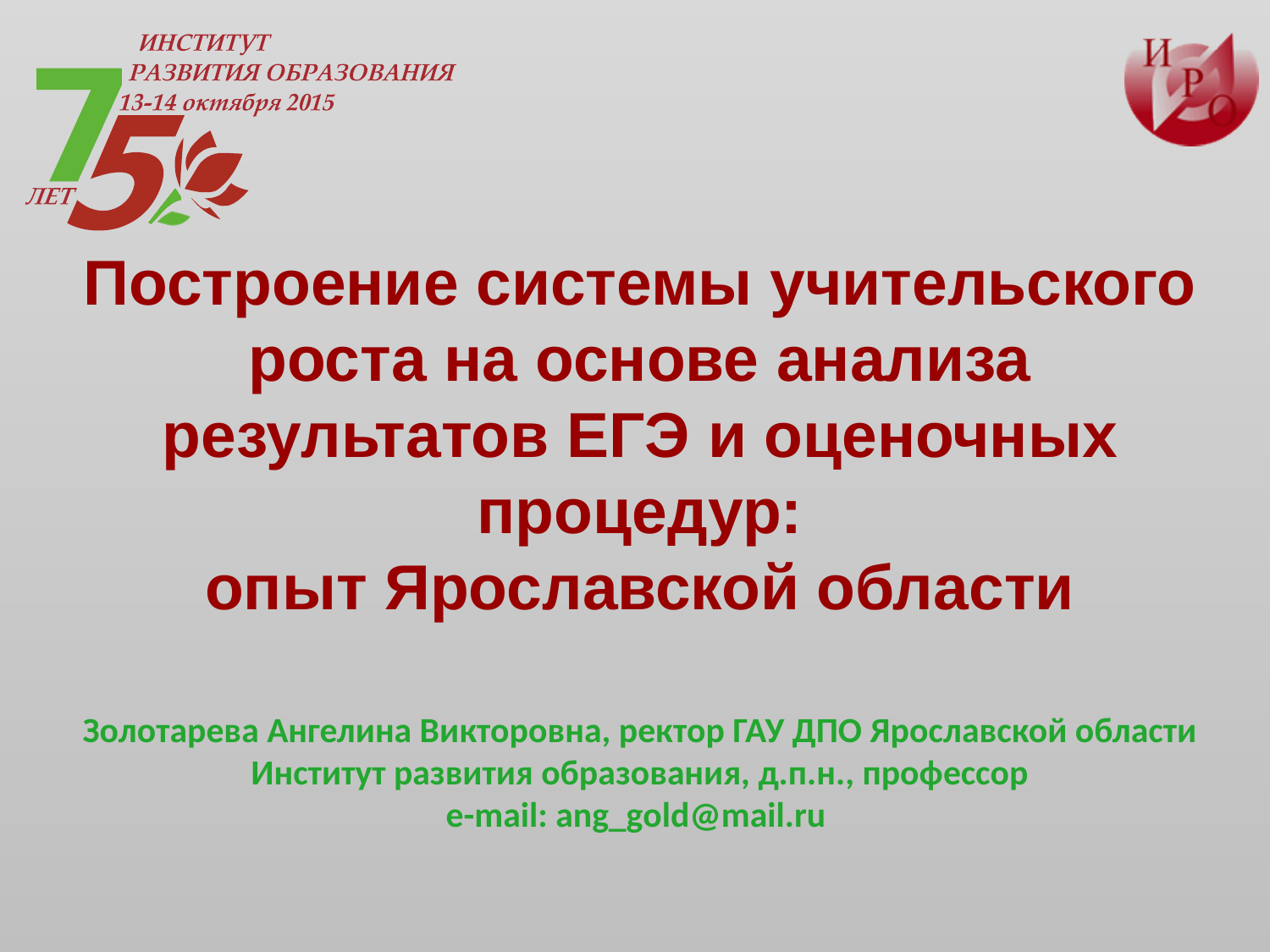

# Построение системы учительского роста на основе анализа результатов ЕГЭ и оценочных процедур: опыт Ярославской области Золотарева Ангелина Викторовна, ректор ГАУ ДПО Ярославской области Институт развития образования, д.п.н., профессор e-mail: ang_gold@mail.ru